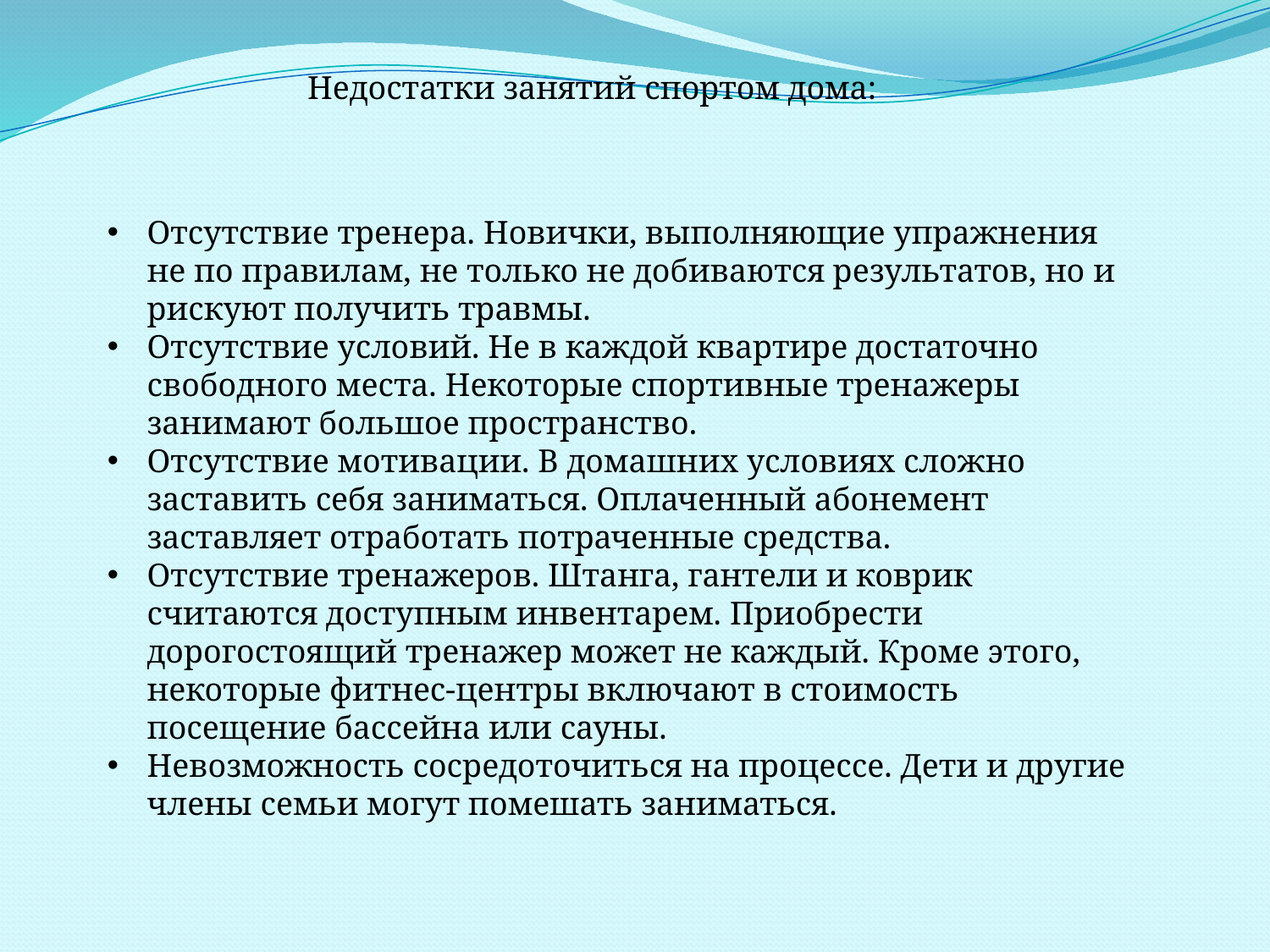

Недостатки занятий спортом дома:
Отсутствие тренера. Новички, выполняющие упражнения не по правилам, не только не добиваются результатов, но и рискуют получить травмы.
Отсутствие условий. Не в каждой квартире достаточно свободного места. Некоторые спортивные тренажеры занимают большое пространство.
Отсутствие мотивации. В домашних условиях сложно заставить себя заниматься. Оплаченный абонемент заставляет отработать потраченные средства.
Отсутствие тренажеров. Штанга, гантели и коврик считаются доступным инвентарем. Приобрести дорогостоящий тренажер может не каждый. Кроме этого, некоторые фитнес-центры включают в стоимость посещение бассейна или сауны.
Невозможность сосредоточиться на процессе. Дети и другие члены семьи могут помешать заниматься.